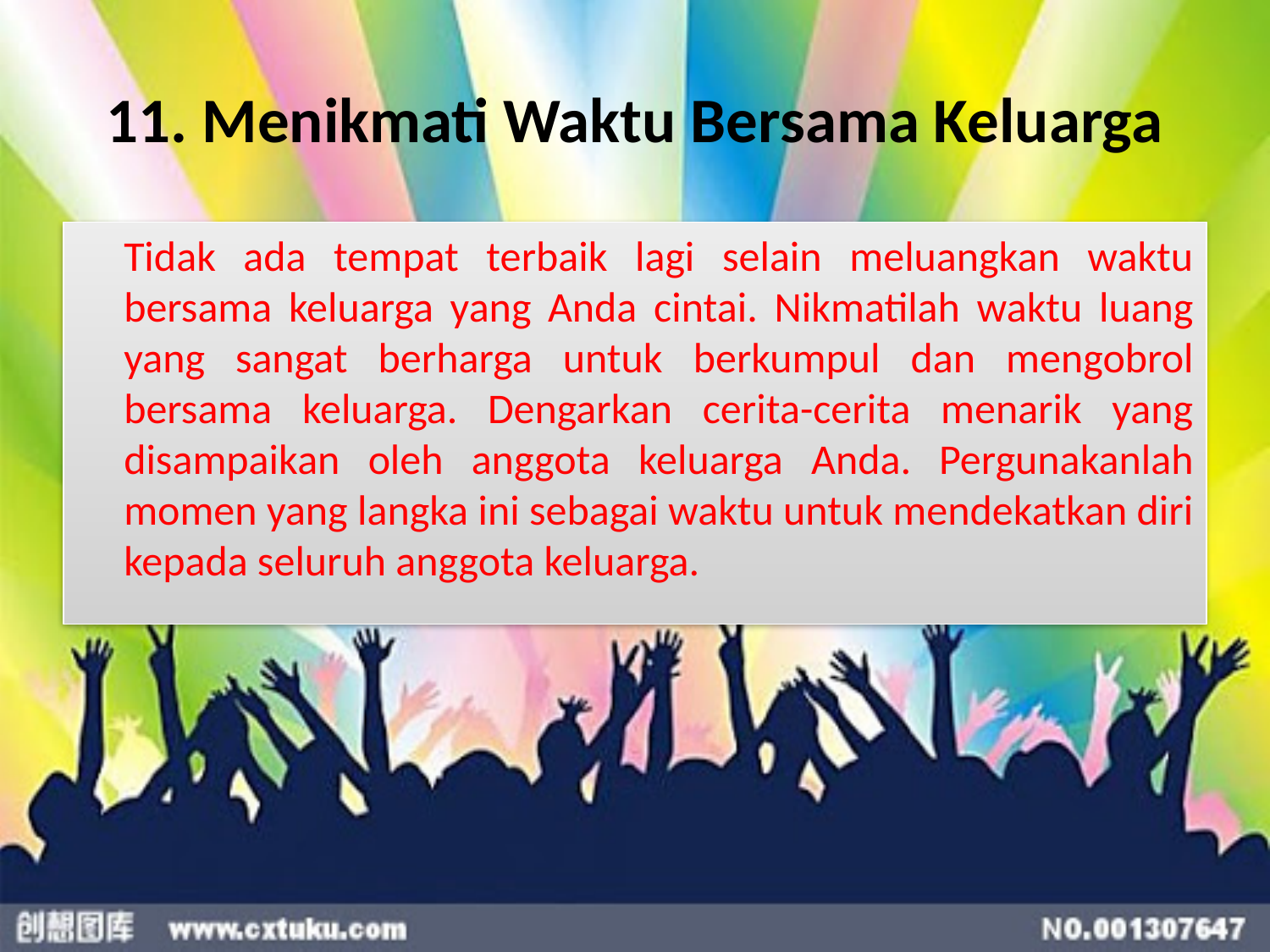

# 11. Menikmati Waktu Bersama Keluarga
	Tidak ada tempat terbaik lagi selain meluangkan waktu bersama keluarga yang Anda cintai. Nikmatilah waktu luang yang sangat berharga untuk berkumpul dan mengobrol bersama keluarga. Dengarkan cerita-cerita menarik yang disampaikan oleh anggota keluarga Anda. Pergunakanlah momen yang langka ini sebagai waktu untuk mendekatkan diri kepada seluruh anggota keluarga.